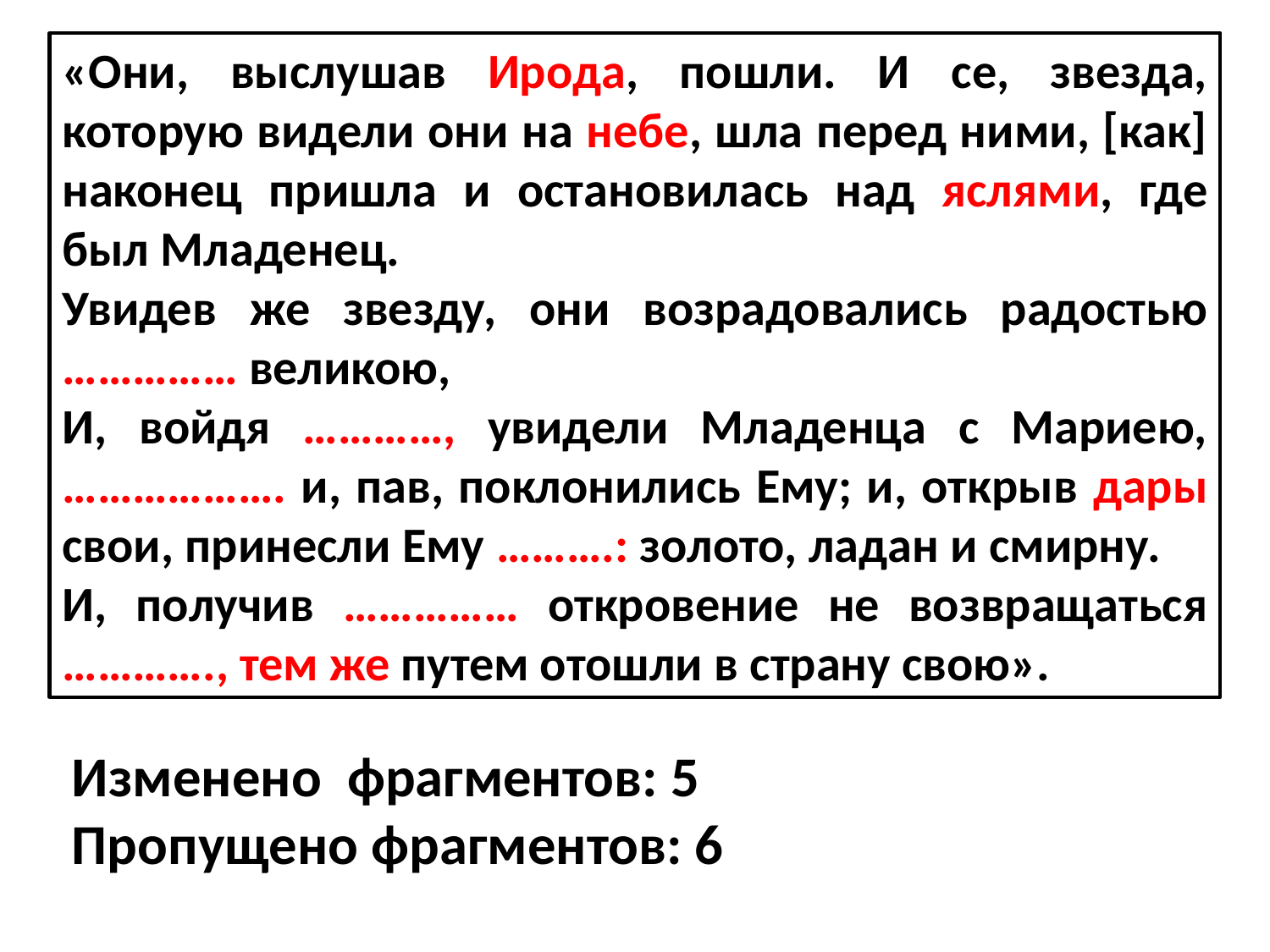

«Они, выслушав Ирода, пошли. И се, звезда, которую видели они на небе, шла перед ними, [как] наконец пришла и остановилась над яслями, где был Младенец.
Увидев же звезду, они возрадовались радостью …………… великою,
И, войдя …………, увидели Младенца с Мариею, ………………. и, пав, поклонились Ему; и, открыв дары свои, принесли Ему ……….: золото, ладан и смирну.
И, получив …………… откровение не возвращаться …………., тем же путем отошли в страну свою».
Изменено  фрагментов: 5
Пропущено фрагментов: 6